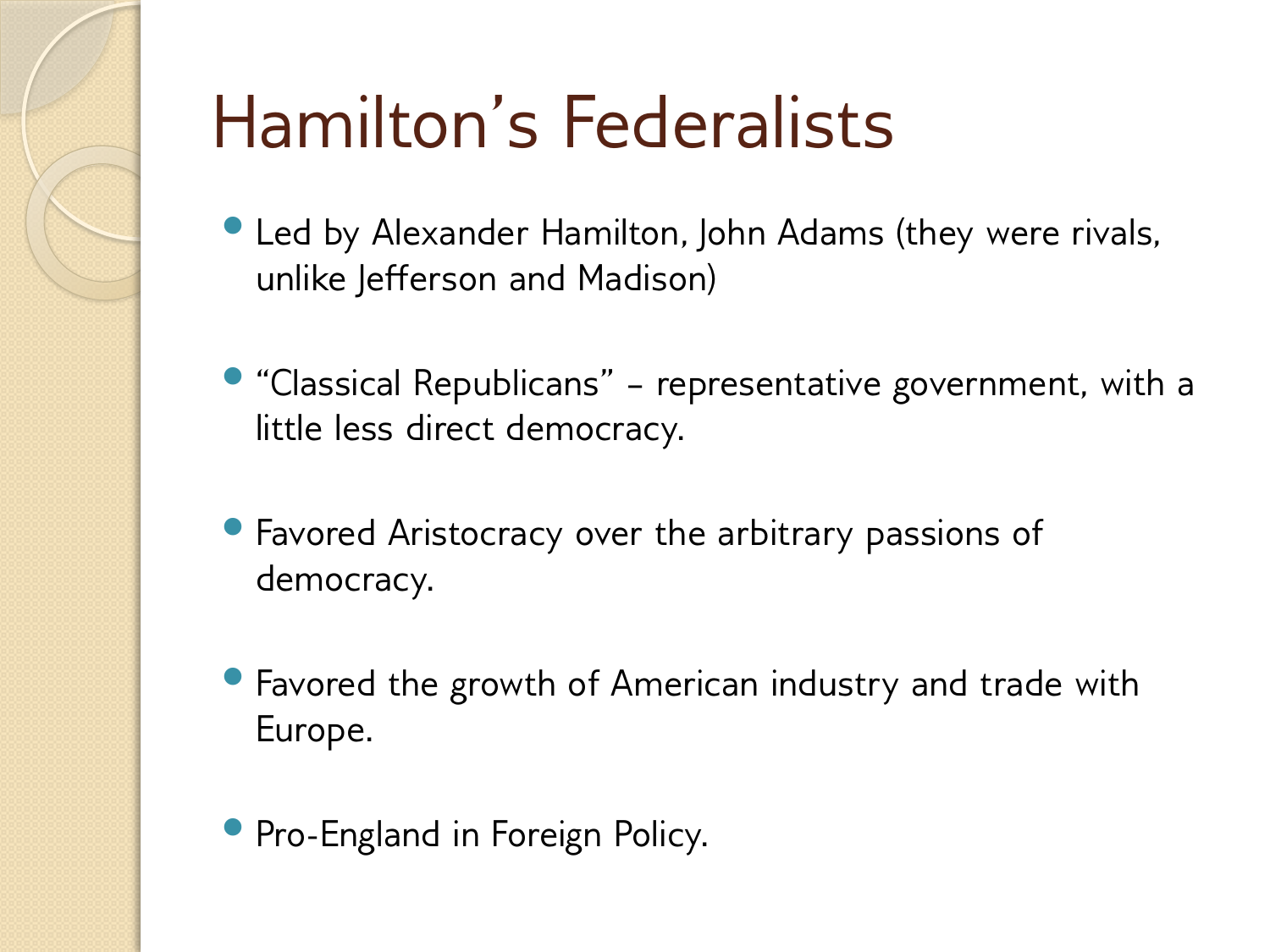

# Hamilton’s Federalists
Led by Alexander Hamilton, John Adams (they were rivals, unlike Jefferson and Madison)

“Classical Republicans” – representative government, with a little less direct democracy.

Favored Aristocracy over the arbitrary passions of democracy.

Favored the growth of American industry and trade with Europe.

Pro-England in Foreign Policy.